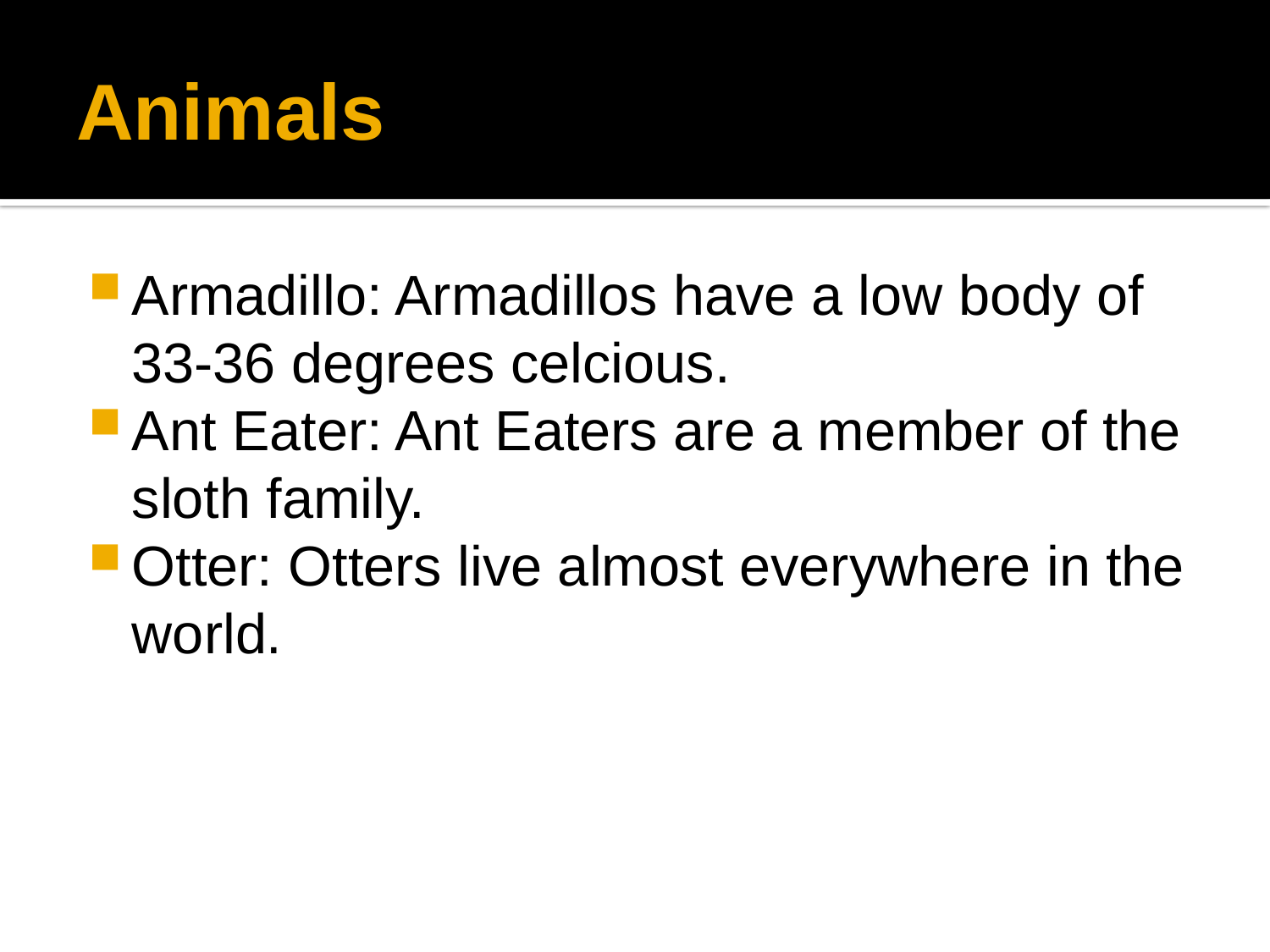

# Animals
Armadillo: Armadillos have a low body of 33-36 degrees celcious.
Ant Eater: Ant Eaters are a member of the sloth family.
Otter: Otters live almost everywhere in the world.